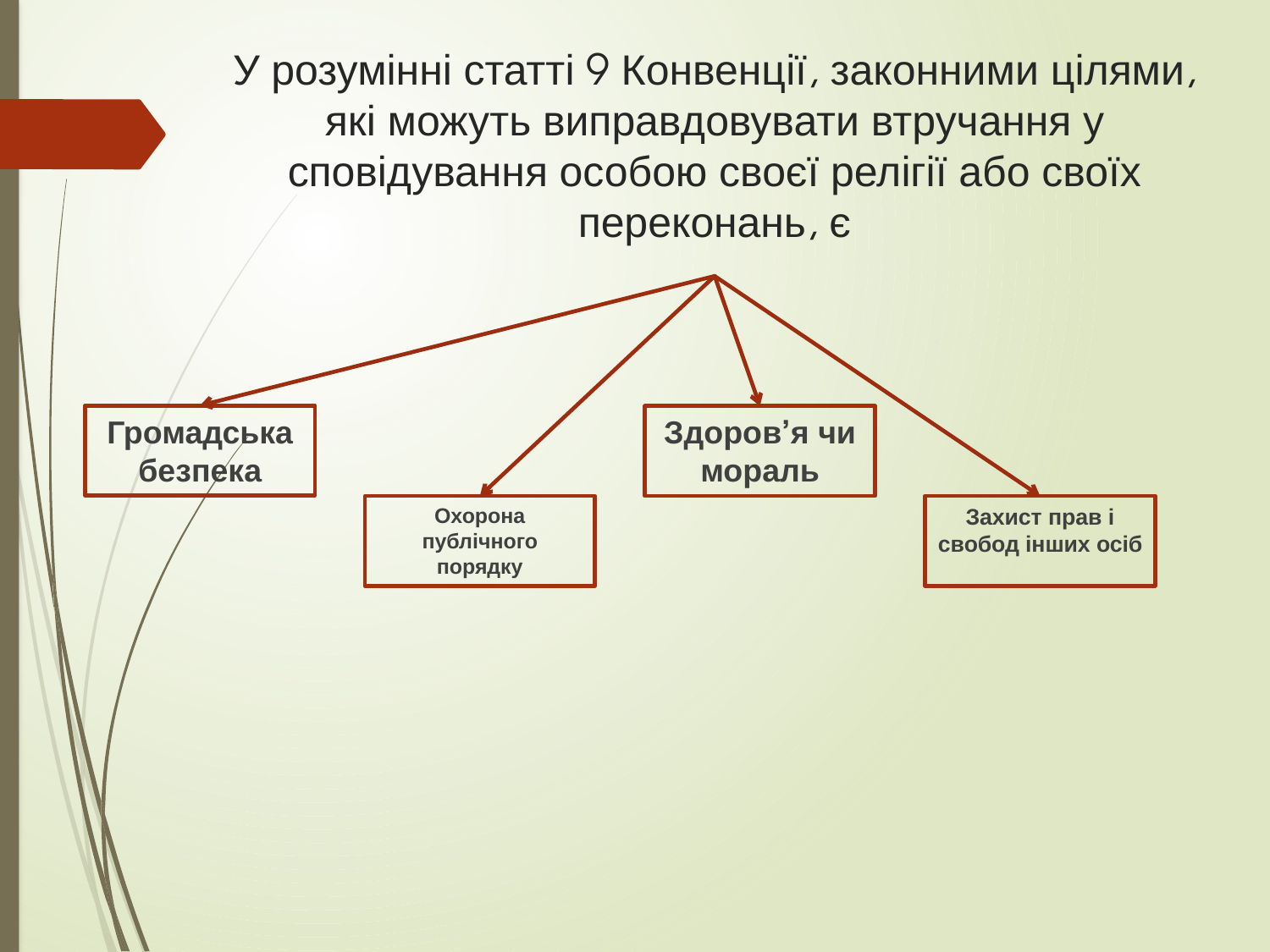

# У розумінні статті 9 Конвенції, законними цілями, які можуть виправдовувати втручання у сповідування особою своєї релігії або своїх переконань, є
Громадська безпека
Здоров’я чи мораль
Охорона публічного порядку
Захист прав і свобод інших осіб